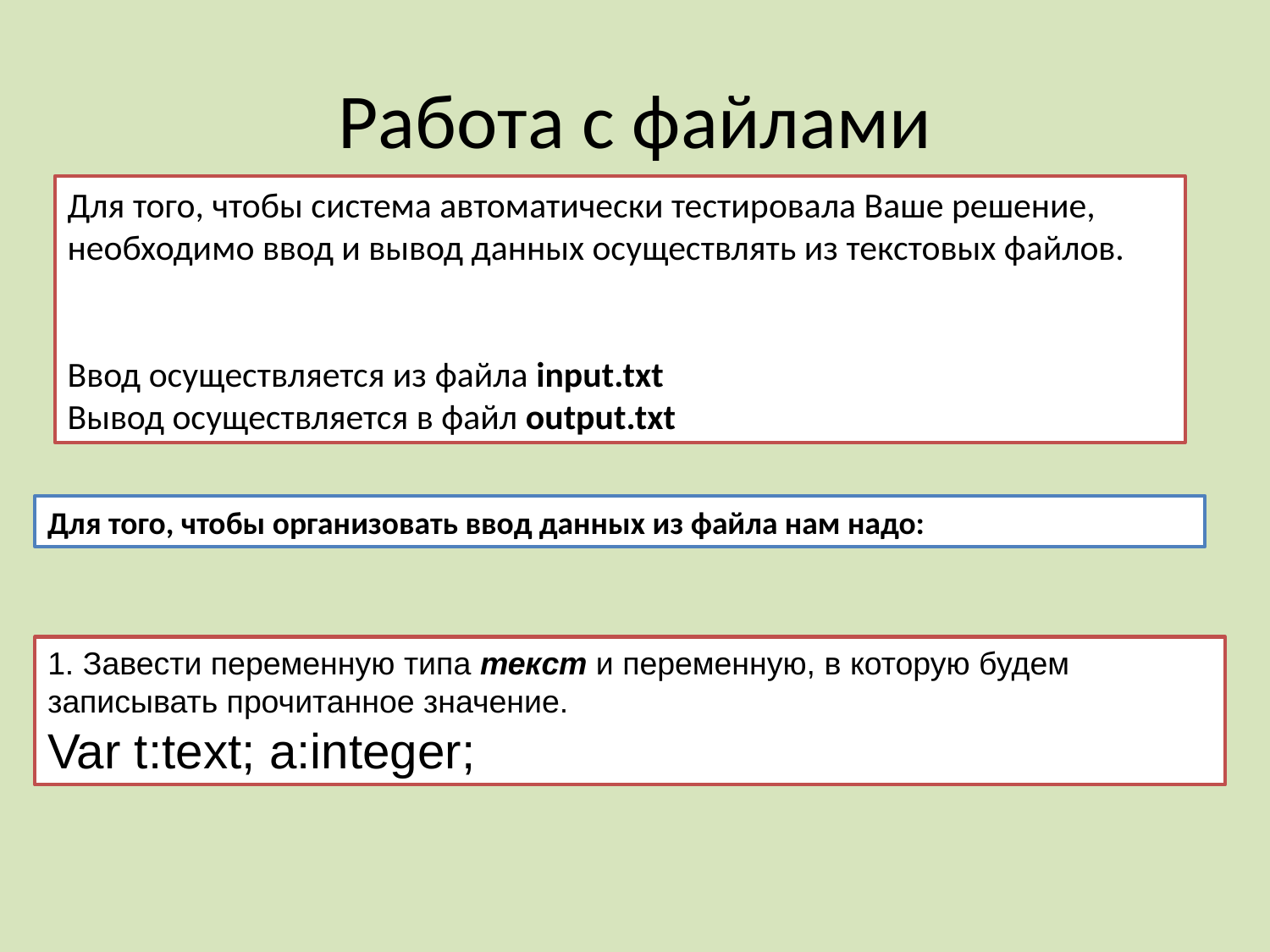

# Работа с файлами
Для того, чтобы система автоматически тестировала Ваше решение, необходимо ввод и вывод данных осуществлять из текстовых файлов.

Ввод осуществляется из файла input.txt
Вывод осуществляется в файл output.txt
Для того, чтобы организовать ввод данных из файла нам надо:
1. Завести переменную типа текст и переменную, в которую будем записывать прочитанное значение.
Var t:text; a:integer;